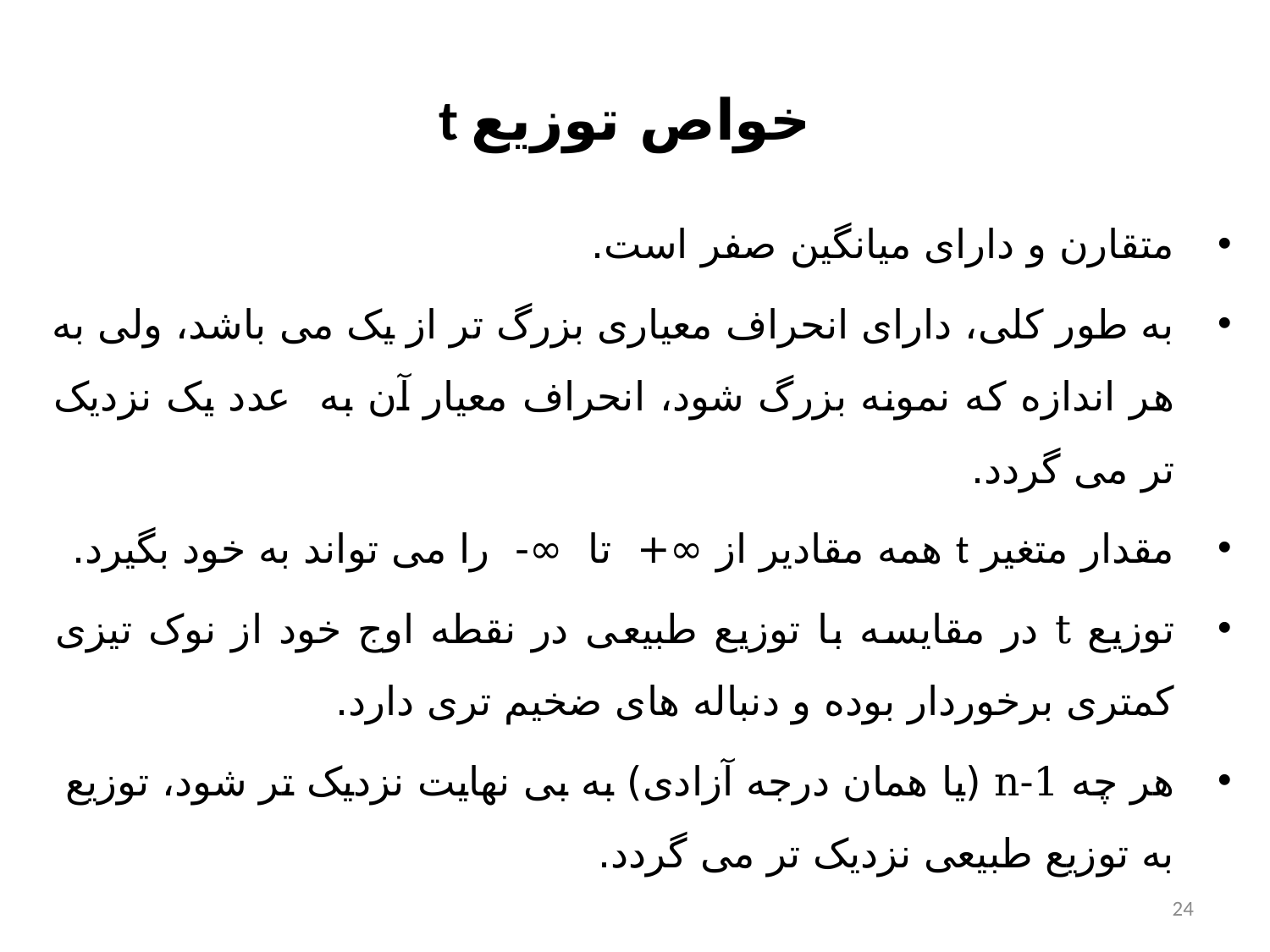

# t خواص توزیع
متقارن و دارای میانگین صفر است.
به طور کلی، دارای انحراف معیاری بزرگ تر از یک می باشد، ولی به هر اندازه که نمونه بزرگ شود، انحراف معیار آن به  عدد یک نزدیک تر می گردد.
مقدار متغیر t همه مقادیر از ∞+  تا  ∞-  را می تواند به خود بگیرد.
توزیع t در مقایسه با توزیع طبیعی در نقطه اوج خود از نوک تیزی کمتری برخوردار بوده و دنباله های ضخیم تری دارد.
هر چه n-1 (یا همان درجه آزادی) به بی نهایت نزدیک تر شود، توزیع  به توزیع طبیعی نزدیک تر می گردد.
24